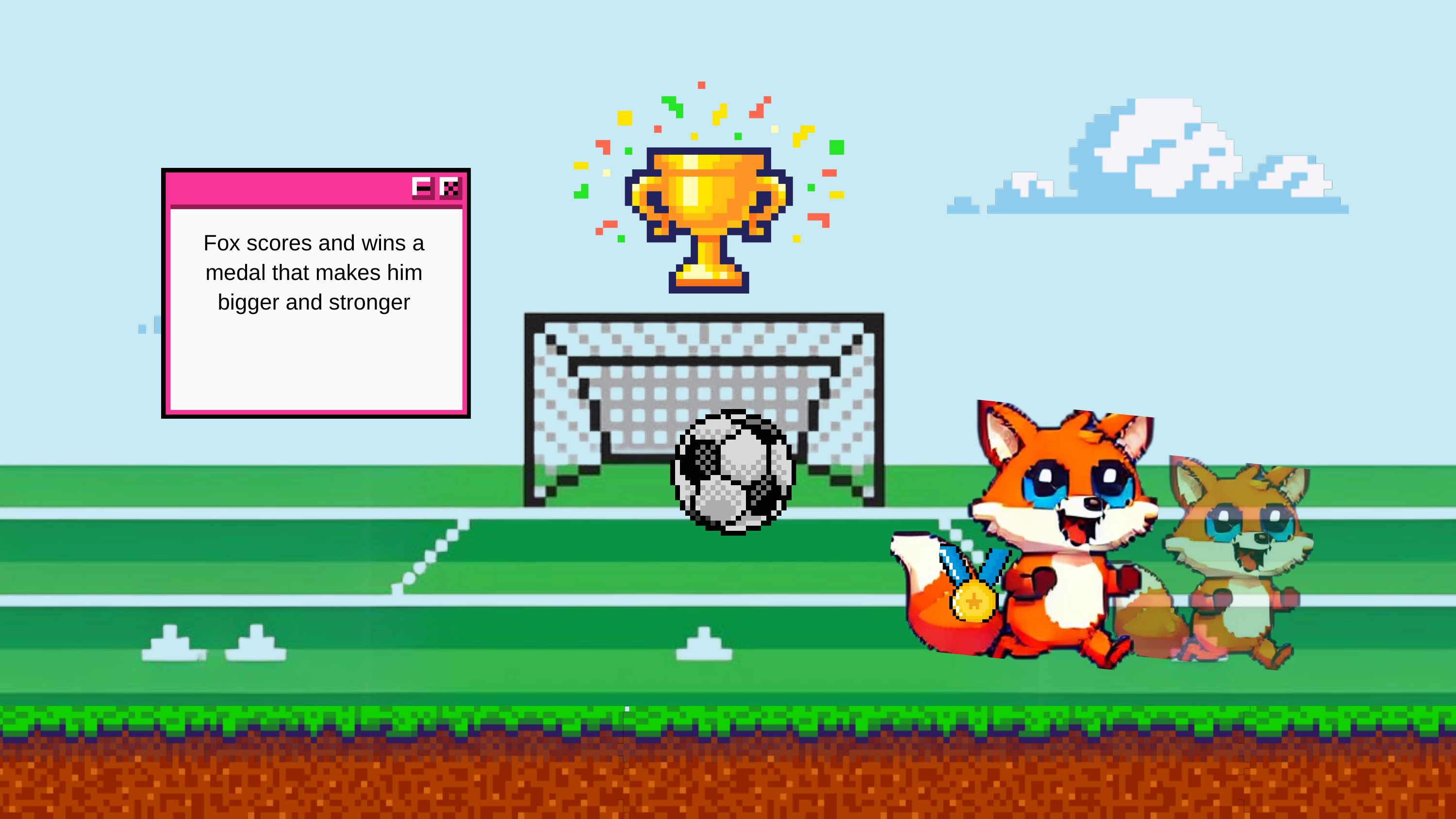

Fox scores and wins a medal that makes him bigger and stronger